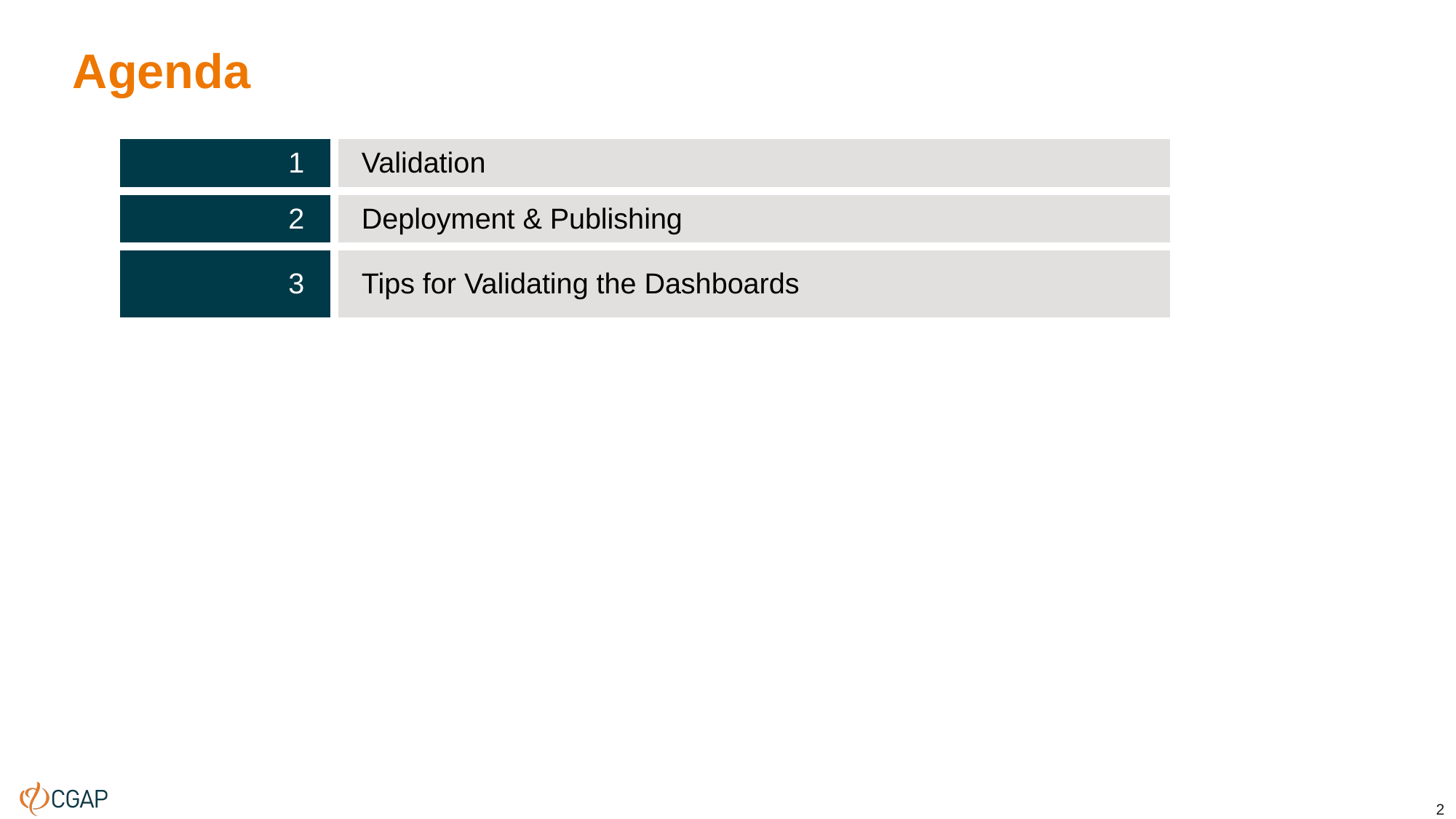

# Agenda
| 1 | Validation |
| --- | --- |
| 2 | Deployment & Publishing |
| 3 | Tips for Validating the Dashboards |
2